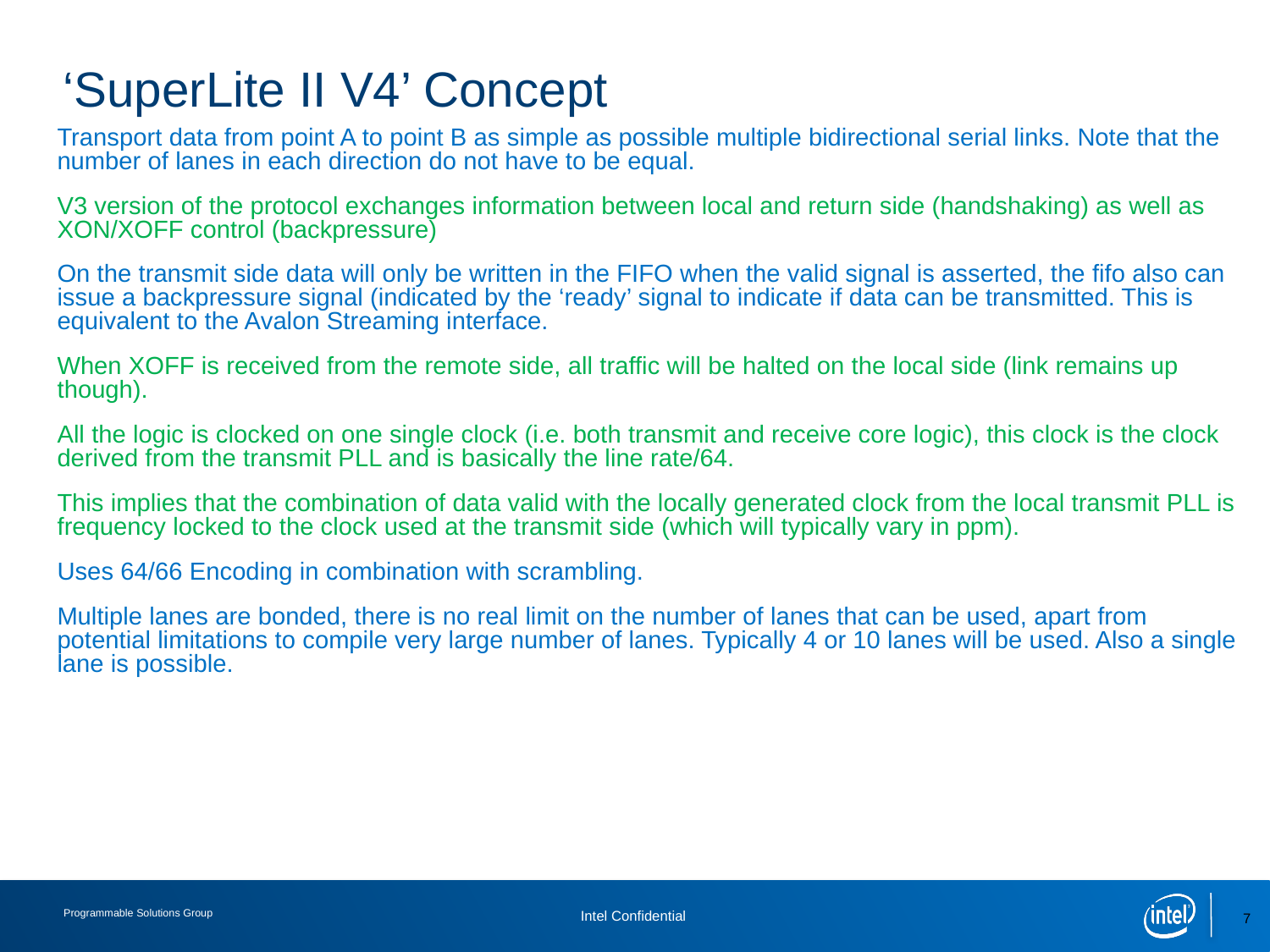

# ‘SuperLite II V4’ Concept
Transport data from point A to point B as simple as possible multiple bidirectional serial links. Note that the number of lanes in each direction do not have to be equal.
V3 version of the protocol exchanges information between local and return side (handshaking) as well as XON/XOFF control (backpressure)
On the transmit side data will only be written in the FIFO when the valid signal is asserted, the fifo also can issue a backpressure signal (indicated by the ‘ready’ signal to indicate if data can be transmitted. This is equivalent to the Avalon Streaming interface.
When XOFF is received from the remote side, all traffic will be halted on the local side (link remains up though).
All the logic is clocked on one single clock (i.e. both transmit and receive core logic), this clock is the clock derived from the transmit PLL and is basically the line rate/64.
This implies that the combination of data valid with the locally generated clock from the local transmit PLL is frequency locked to the clock used at the transmit side (which will typically vary in ppm).
Uses 64/66 Encoding in combination with scrambling.
Multiple lanes are bonded, there is no real limit on the number of lanes that can be used, apart from potential limitations to compile very large number of lanes. Typically 4 or 10 lanes will be used. Also a single lane is possible.
7